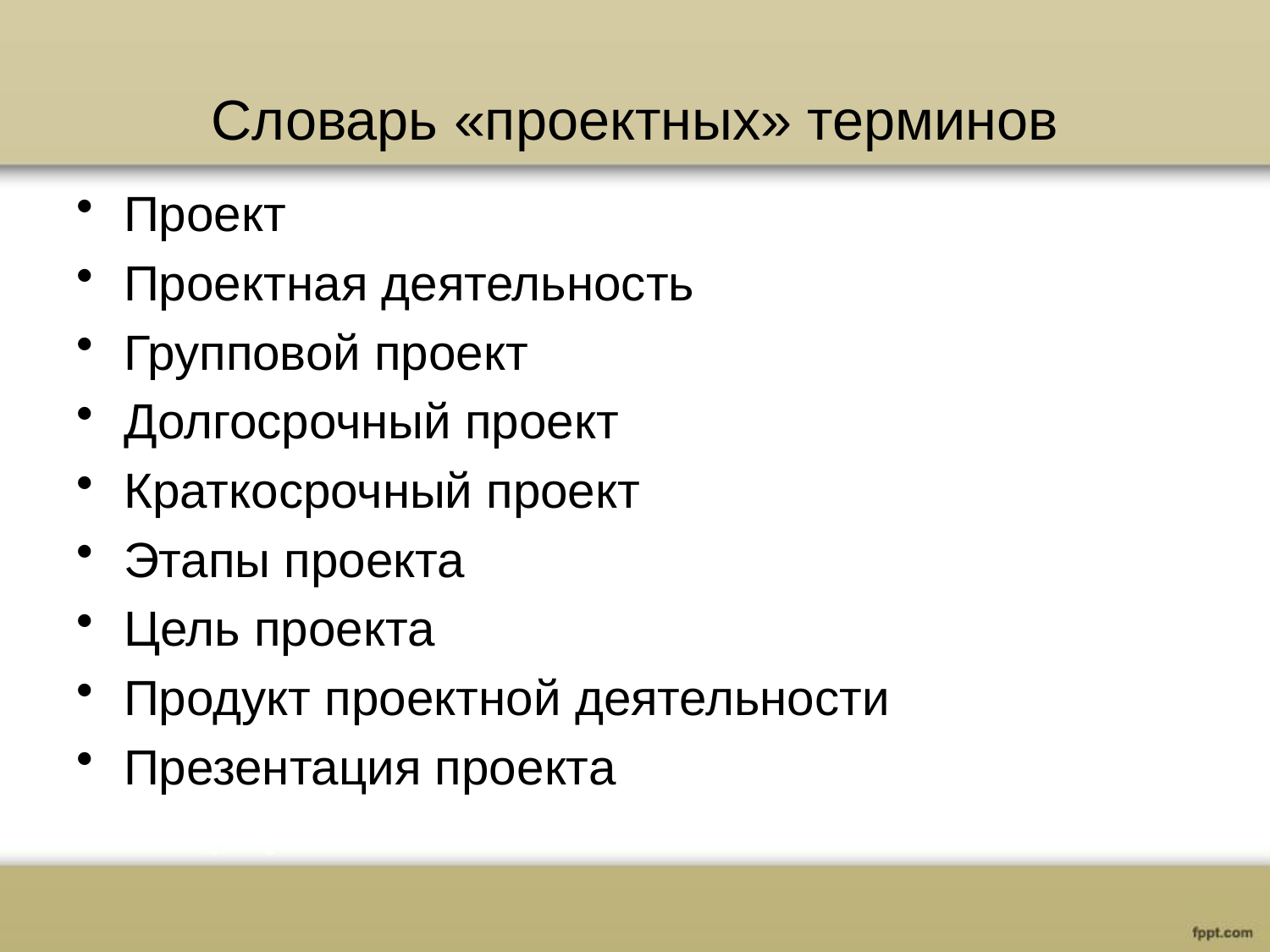

# Словарь «проектных» терминов
Проект
Проектная деятельность
Групповой проект
Долгосрочный проект
Краткосрочный проект
Этапы проекта
Цель проекта
Продукт проектной деятельности
Презентация проекта